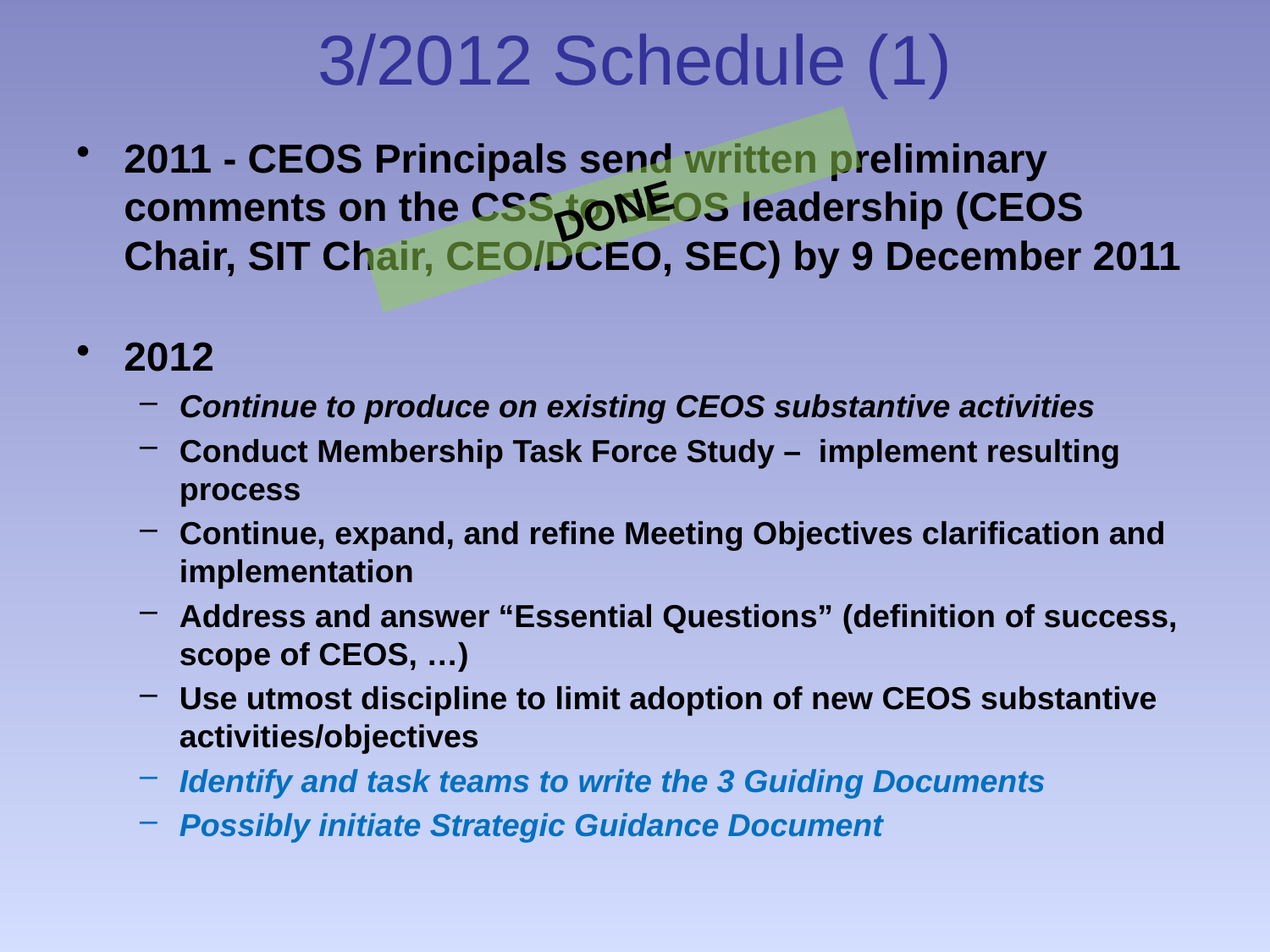

# 3/2012 Schedule (1)
2011 - CEOS Principals send written preliminary comments on the CSS to CEOS leadership (CEOS Chair, SIT Chair, CEO/DCEO, SEC) by 9 December 2011

2012
Continue to produce on existing CEOS substantive activities
Conduct Membership Task Force Study –  implement resulting process
Continue, expand, and refine Meeting Objectives clarification and implementation
Address and answer “Essential Questions” (definition of success, scope of CEOS, …)
Use utmost discipline to limit adoption of new CEOS substantive activities/objectives
Identify and task teams to write the 3 Guiding Documents
Possibly initiate Strategic Guidance Document

DONE